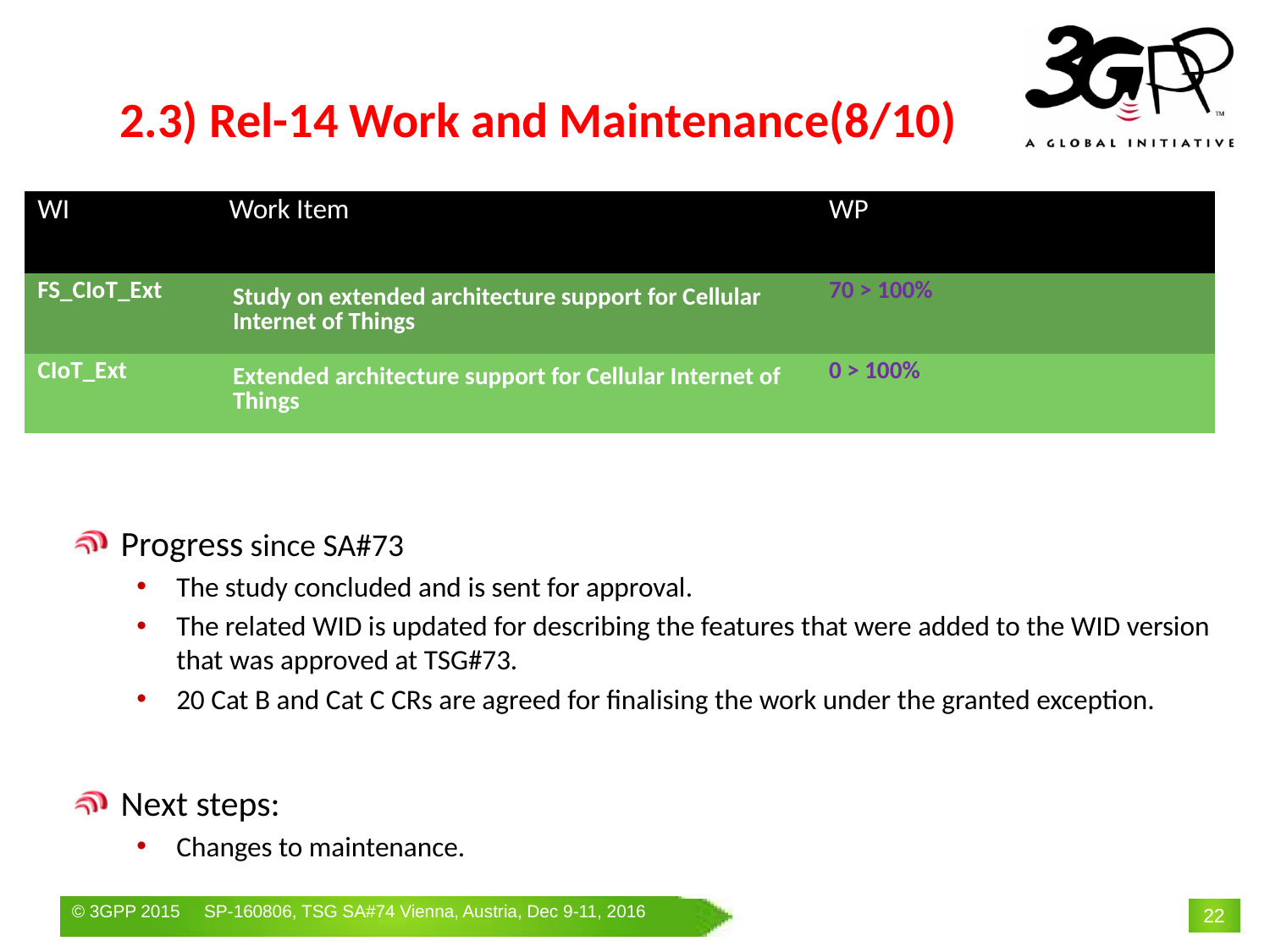

# 2.3) Rel-14 Work and Maintenance(8/10)
| WI | Work Item | WP |  |  |
| --- | --- | --- | --- | --- |
| FS\_CIoT\_Ext | Study on extended architecture support for Cellular Internet of Things | 70 > 100% |  |  |
| CIoT\_Ext | Extended architecture support for Cellular Internet of Things | 0 > 100% |  |  |
Progress since SA#73
The study concluded and is sent for approval.
The related WID is updated for describing the features that were added to the WID version that was approved at TSG#73.
20 Cat B and Cat C CRs are agreed for finalising the work under the granted exception.

Next steps:
Changes to maintenance.